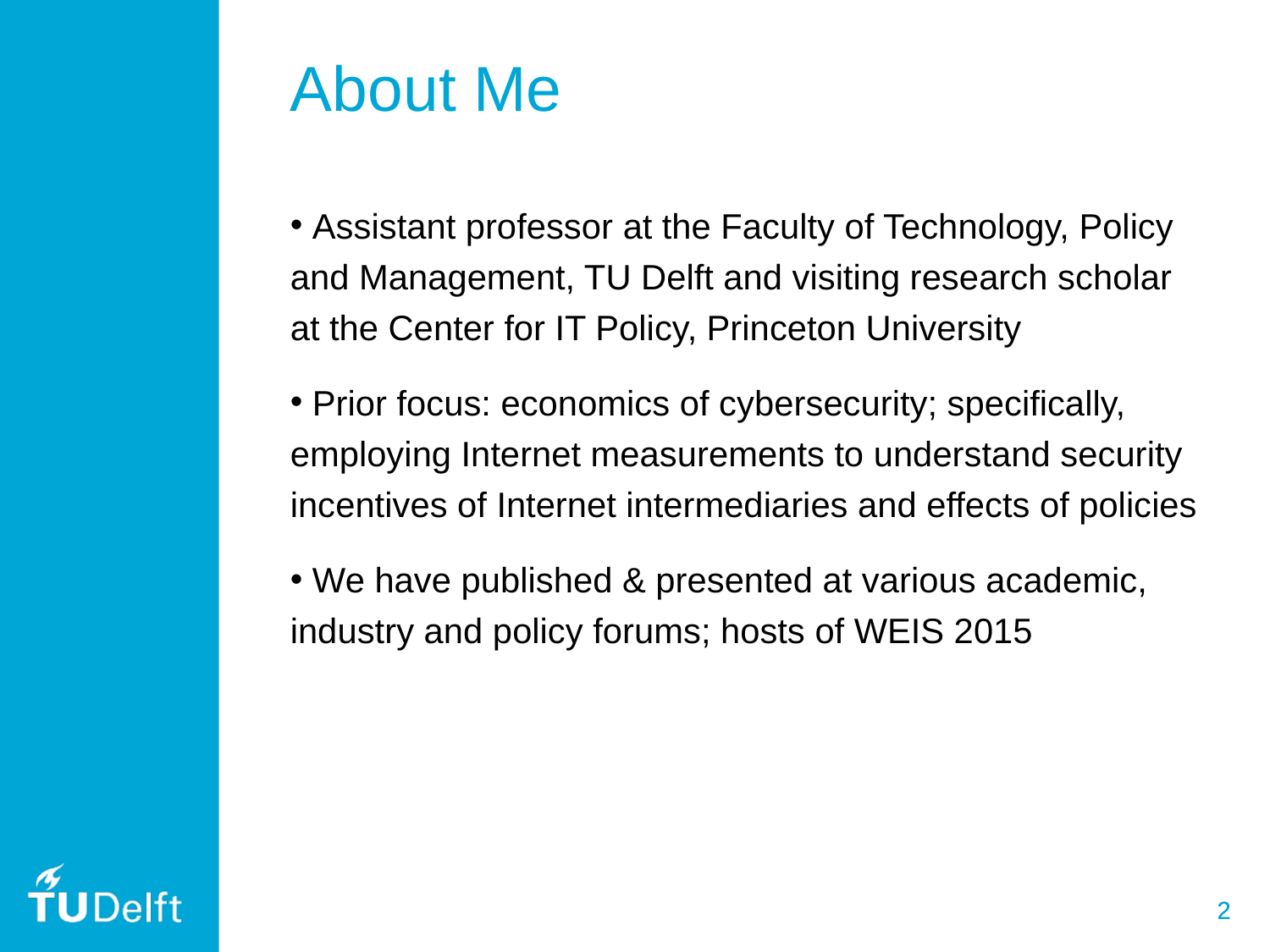

About Me
 Assistant professor at the Faculty of Technology, Policy and Management, TU Delft and visiting research scholar at the Center for IT Policy, Princeton University
 Prior focus: economics of cybersecurity; specifically, employing Internet measurements to understand security incentives of Internet intermediaries and effects of policies
 We have published & presented at various academic, industry and policy forums; hosts of WEIS 2015